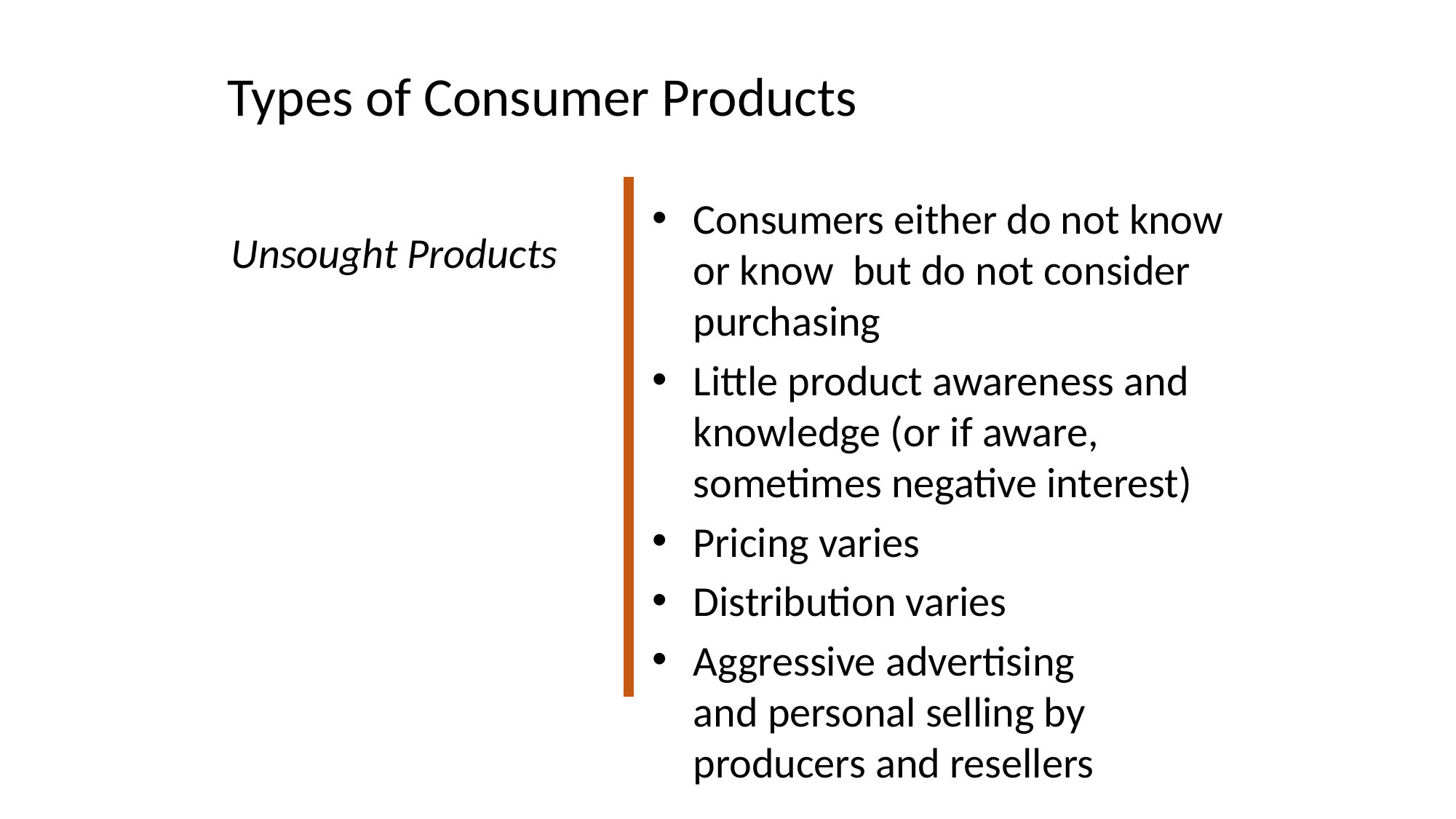

# Types of Consumer Products

Consumers either do not know or know  but do not consider purchasing
Little product awareness and knowledge (or if aware, sometimes negative interest)
Pricing varies
Distribution varies
Aggressive advertising
and personal selling by producers and resellers
Unsought Products